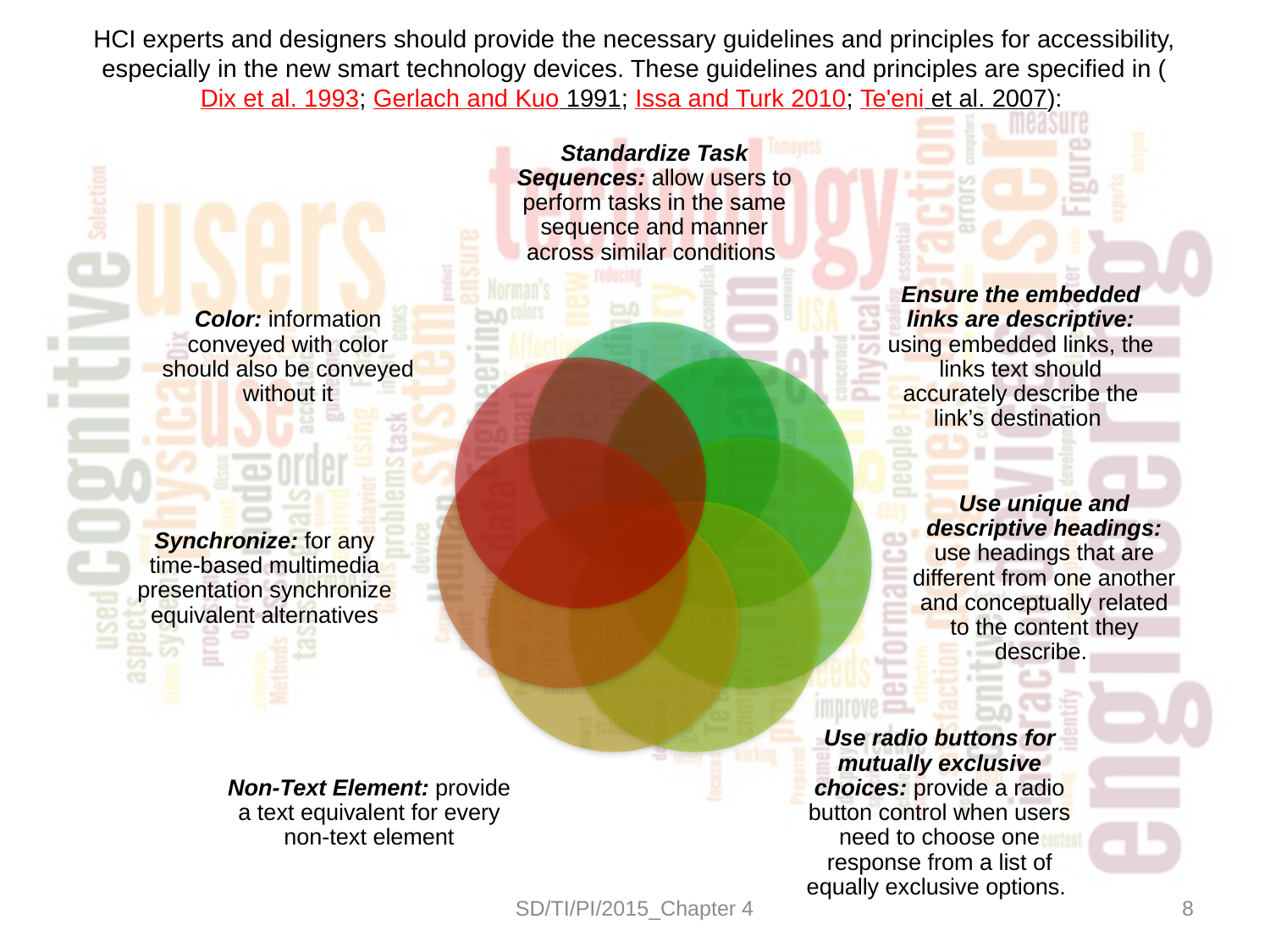

# HCI experts and designers should provide the necessary guidelines and principles for accessibility, especially in the new smart technology devices. These guidelines and principles are specified in (Dix et al. 1993; Gerlach and Kuo 1991; Issa and Turk 2010; Te'eni et al. 2007):
Standardize Task Sequences: allow users to perform tasks in the same sequence and manner across similar conditions
Ensure the embedded links are descriptive: using embedded links, the links text should accurately describe the link’s destination
Use unique and descriptive headings: use headings that are different from one another and conceptually related to the content they describe.
Use radio buttons for mutually exclusive choices: provide a radio button control when users need to choose one response from a list of equally exclusive options.
Non-Text Element: provide a text equivalent for every non-text element
Synchronize: for any time-based multimedia presentation synchronize equivalent alternatives
Color: information conveyed with color should also be conveyed without it
SD/TI/PI/2015_Chapter 4
8